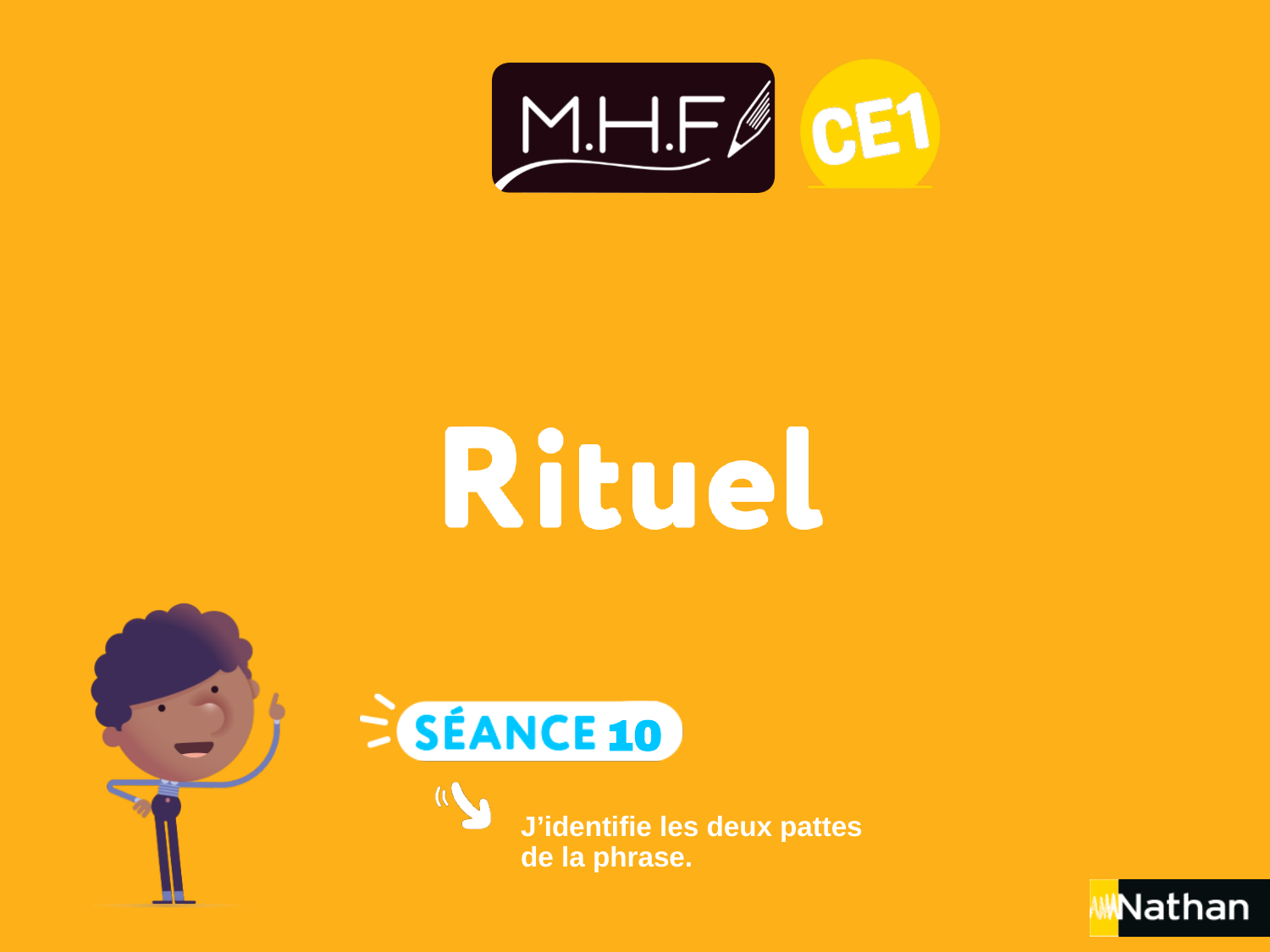

10
J’identifie les deux pattes
de la phrase.